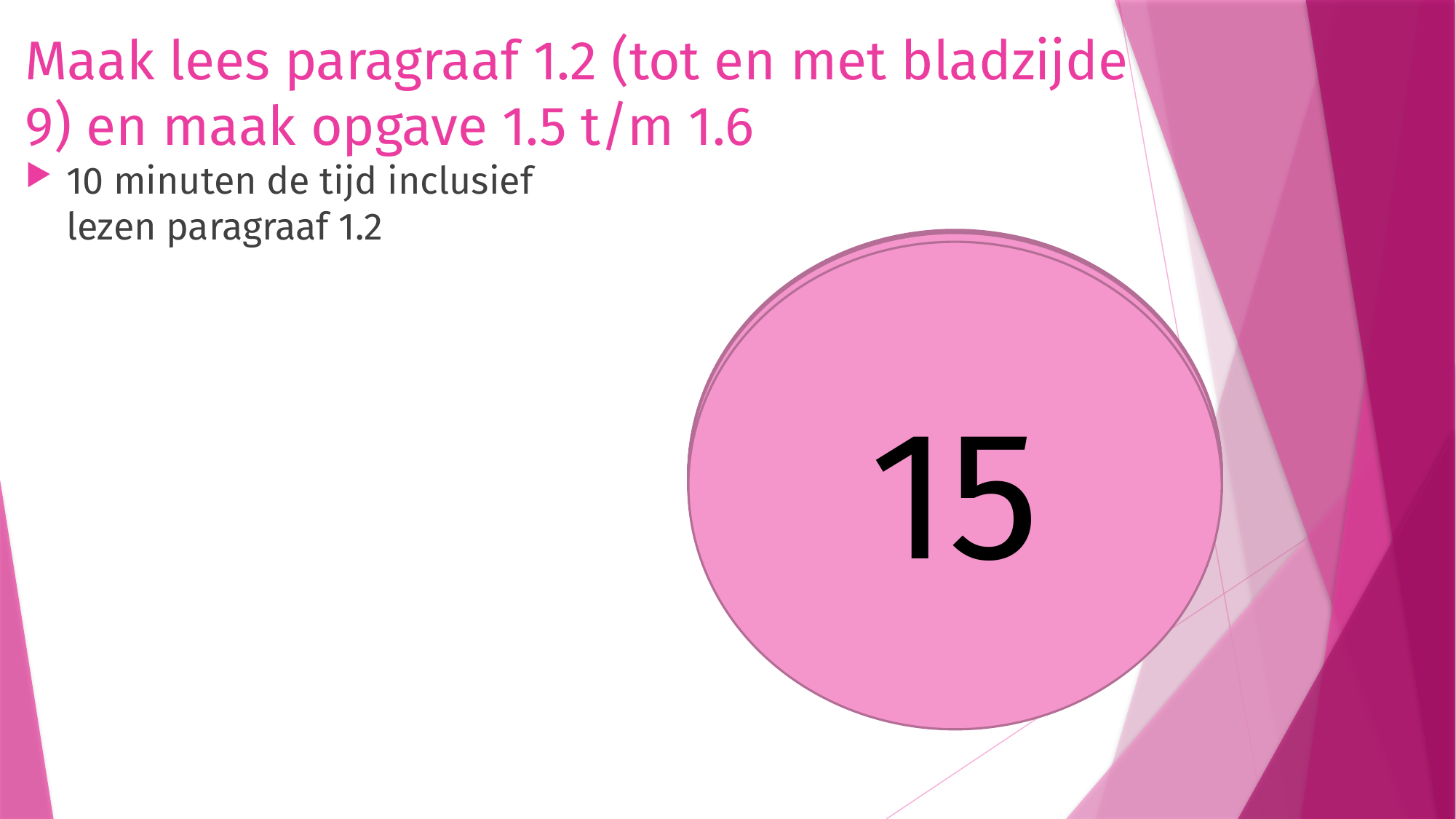

# Maak lees paragraaf 1.2 (tot en met bladzijde 9) en maak opgave 1.5 t/m 1.6
10 minuten de tijd inclusief lezen paragraaf 1.2
10
11
9
8
14
5
6
7
4
3
1
2
13
12
15